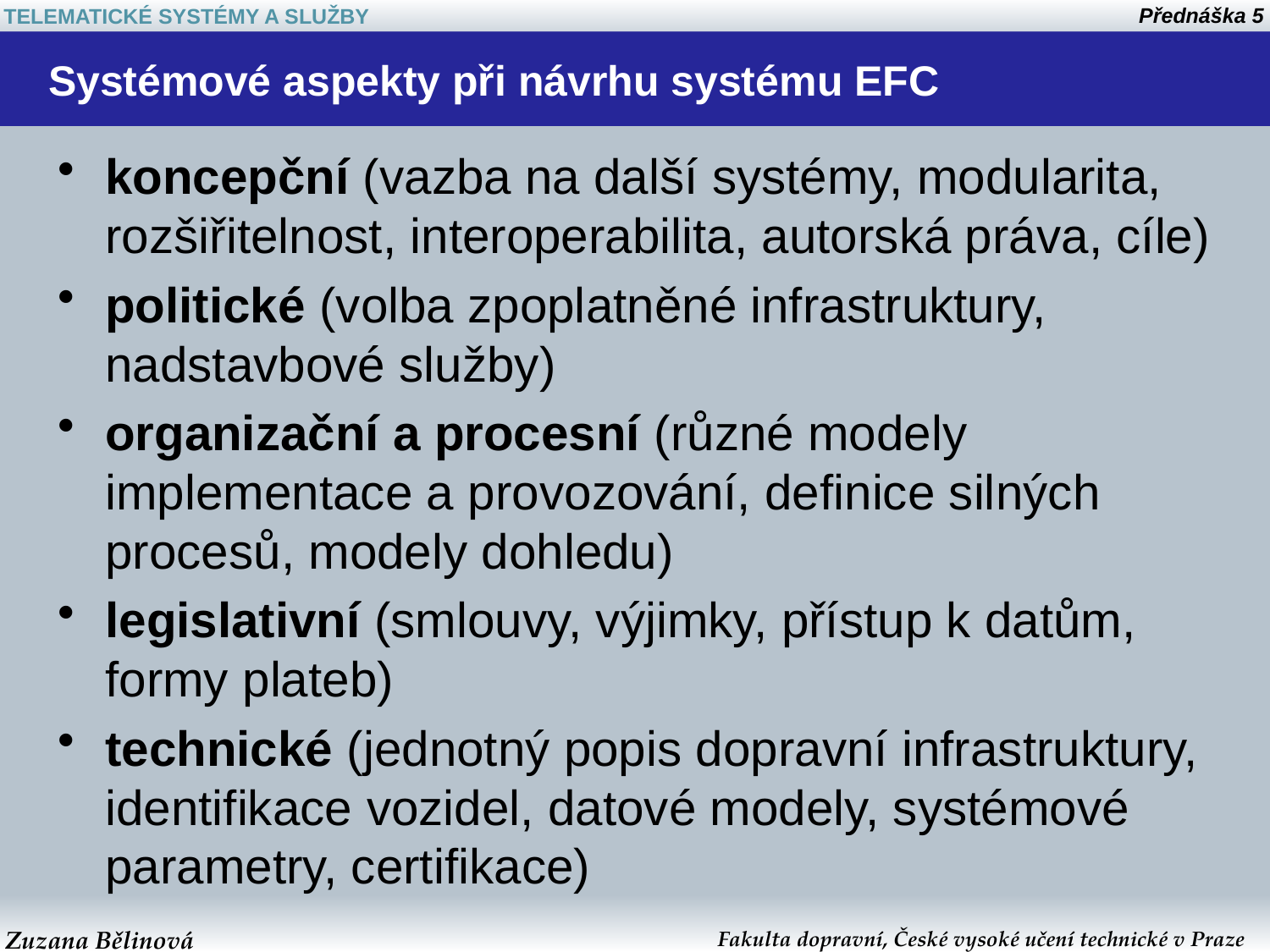

# Systémové aspekty při návrhu systému EFC
koncepční (vazba na další systémy, modularita, rozšiřitelnost, interoperabilita, autorská práva, cíle)
politické (volba zpoplatněné infrastruktury, nadstavbové služby)
organizační a procesní (různé modely implementace a provozování, definice silných procesů, modely dohledu)
legislativní (smlouvy, výjimky, přístup k datům, formy plateb)
technické (jednotný popis dopravní infrastruktury, identifikace vozidel, datové modely, systémové parametry, certifikace)